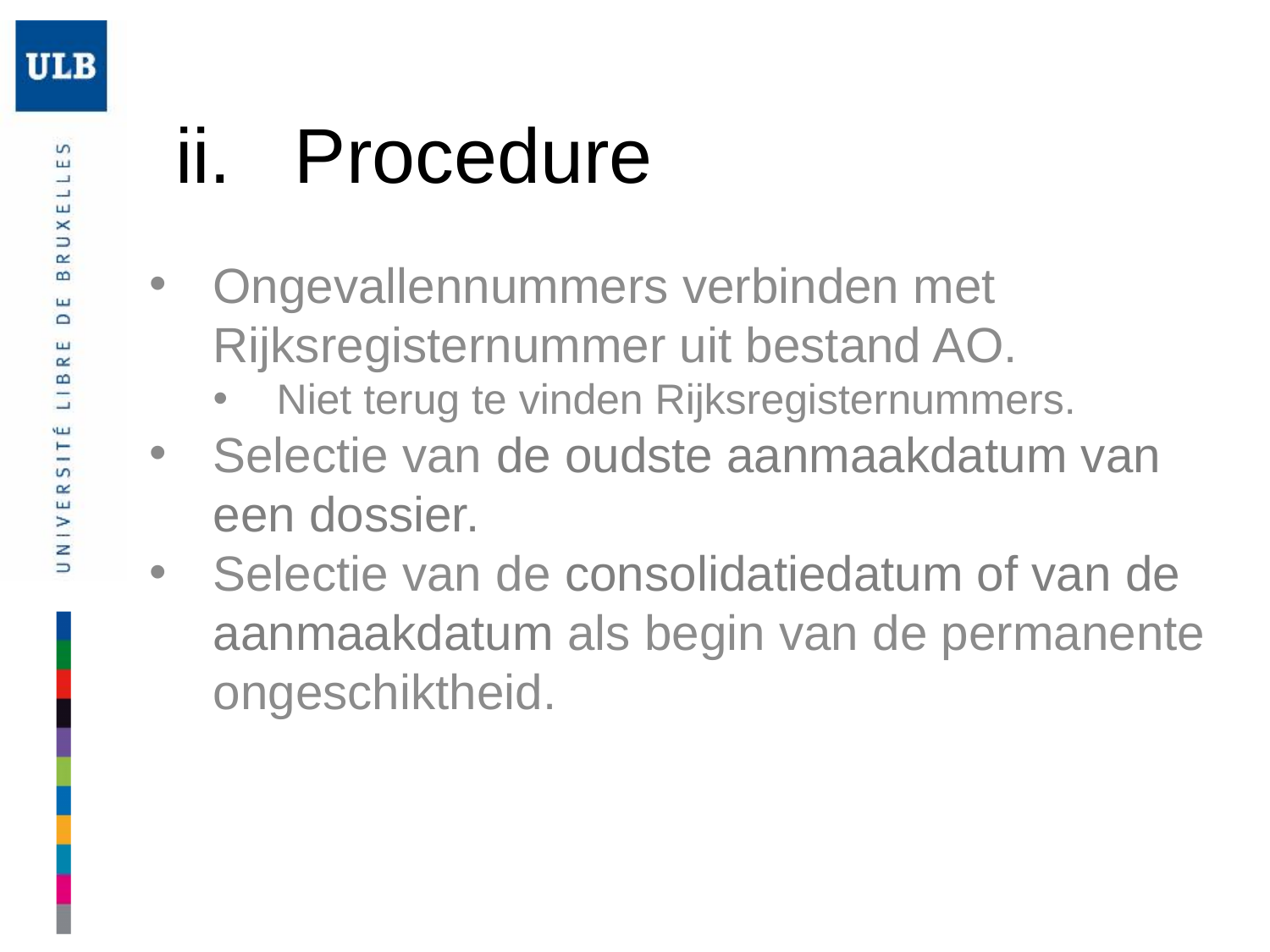

# Procedure
Ongevallennummers verbinden met Rijksregisternummer uit bestand AO.
Niet terug te vinden Rijksregisternummers.
Selectie van de oudste aanmaakdatum van een dossier.
Selectie van de consolidatiedatum of van de aanmaakdatum als begin van de permanente ongeschiktheid.